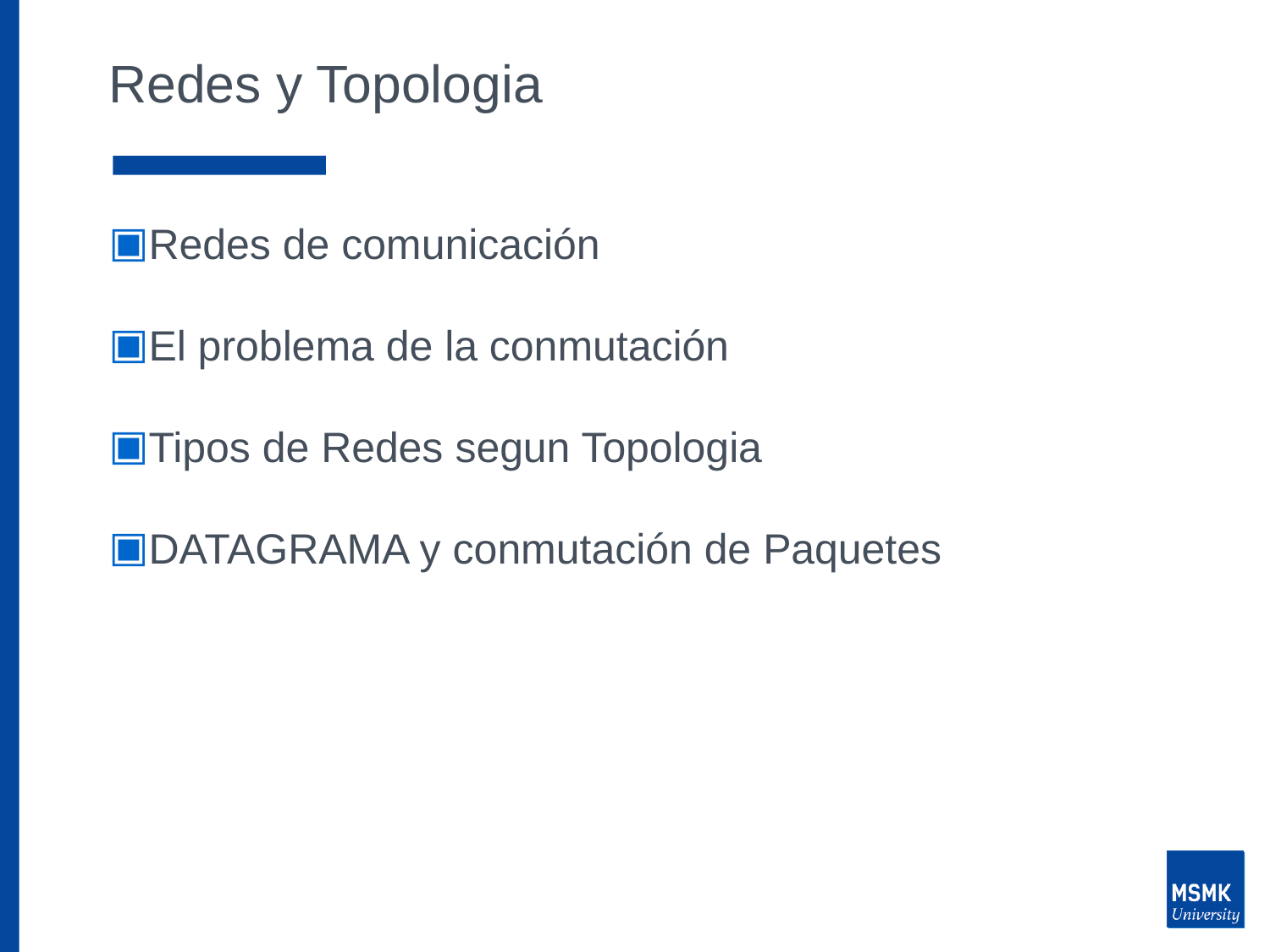

# Redes y Topologia
Redes de comunicación

El problema de la conmutación

Tipos de Redes segun Topologia

DATAGRAMA y conmutación de Paquetes